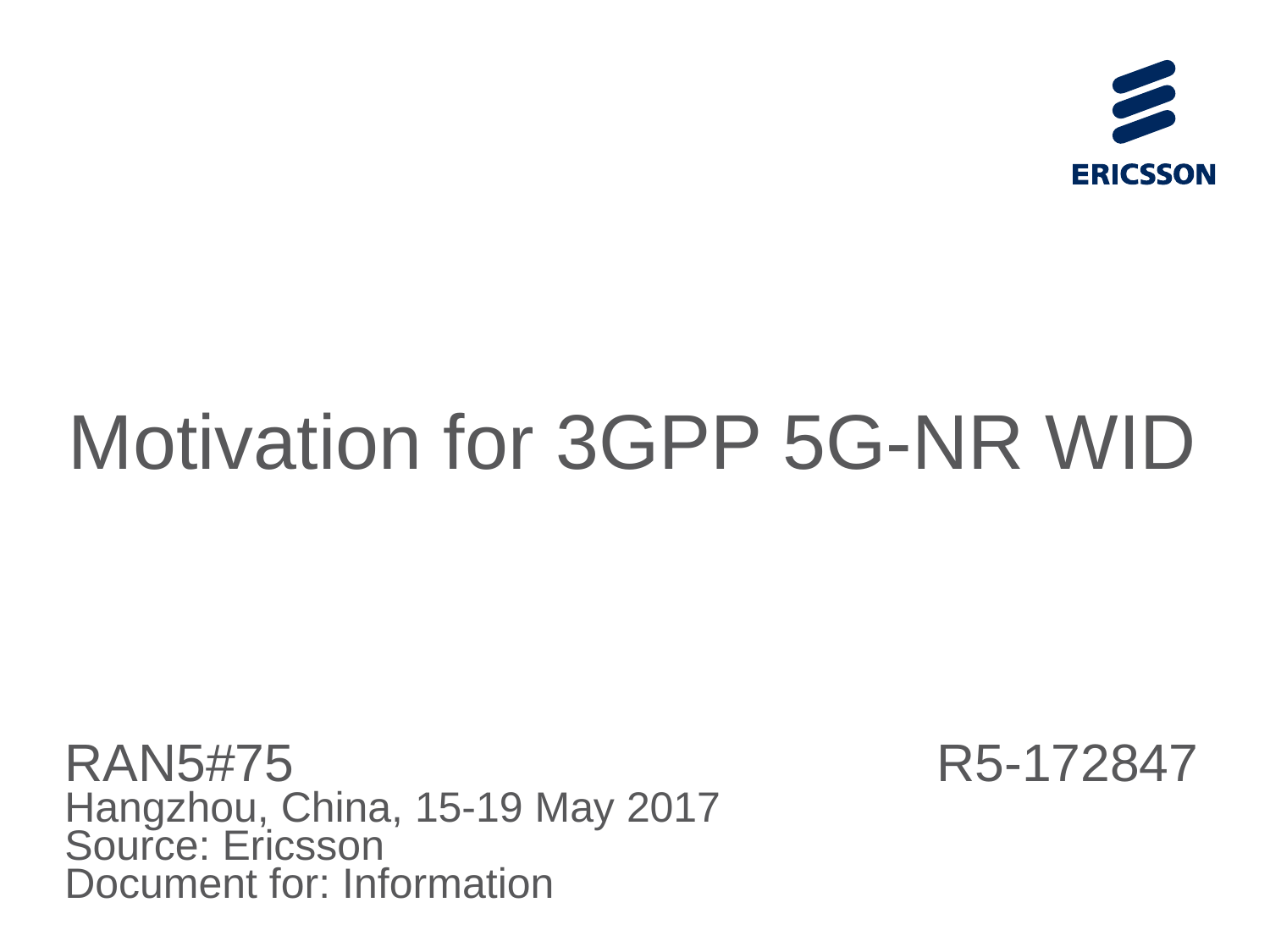

# Motivation for 3GPP 5G-NR WID
RAN5#75                                            R5-172847
Hangzhou, China, 15-19 May 2017
Source: Ericsson
Document for: Information